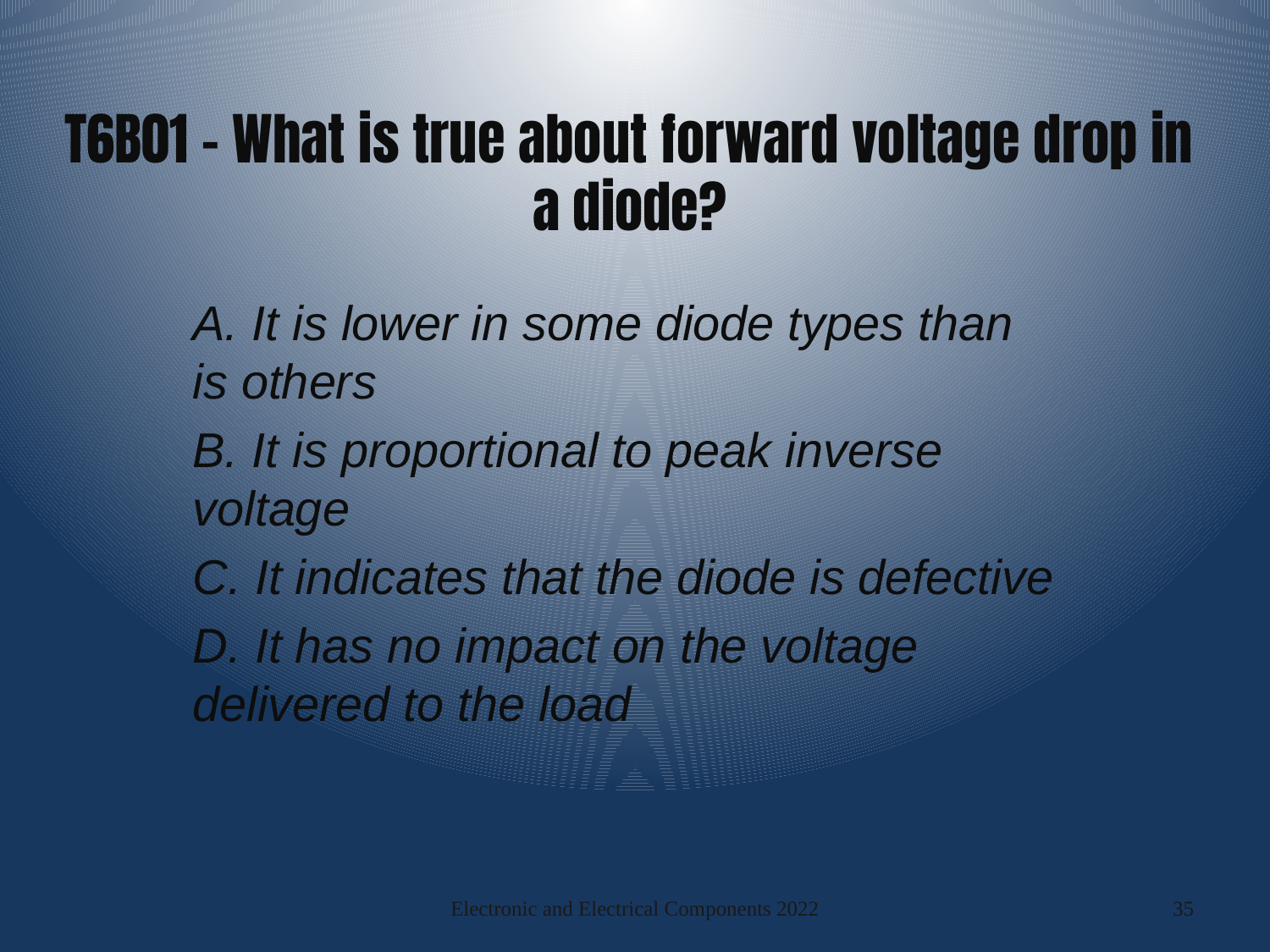

# T6B01 - What is true about forward voltage drop in a diode?
A. It is lower in some diode types than is others
B. It is proportional to peak inverse voltage
C. It indicates that the diode is defective
D. It has no impact on the voltage delivered to the load

Electronic and Electrical Components 2022
35